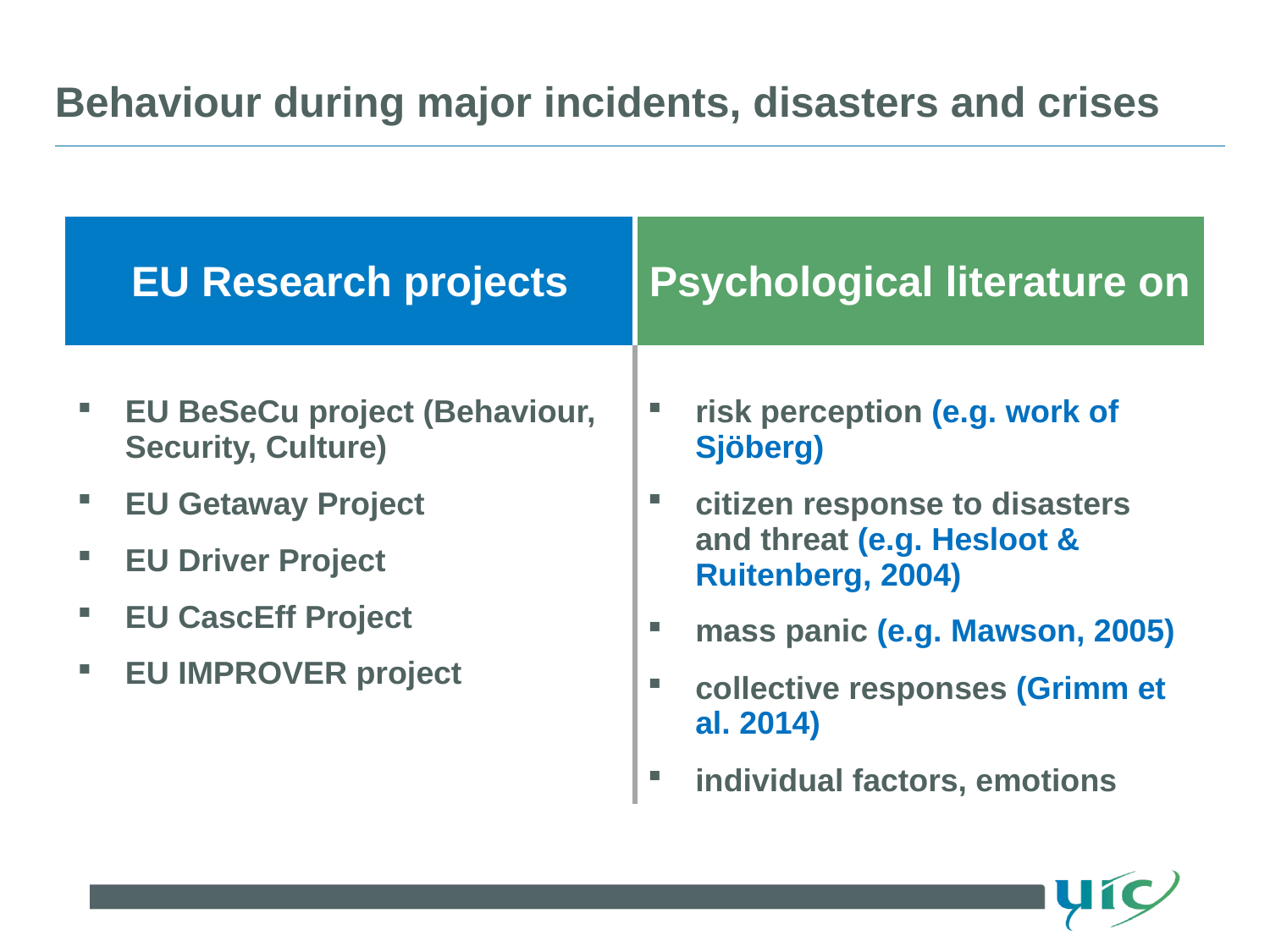

# Behaviour during major incidents, disasters and crises
| EU Research projects | Psychological literature on |
| --- | --- |
| EU BeSeCu project (Behaviour, Security, Culture) EU Getaway Project EU Driver Project EU CascEff Project EU IMPROVER project | risk perception (e.g. work of Sjöberg) citizen response to disasters and threat (e.g. Hesloot & Ruitenberg, 2004) mass panic (e.g. Mawson, 2005) collective responses (Grimm et al. 2014) individual factors, emotions |